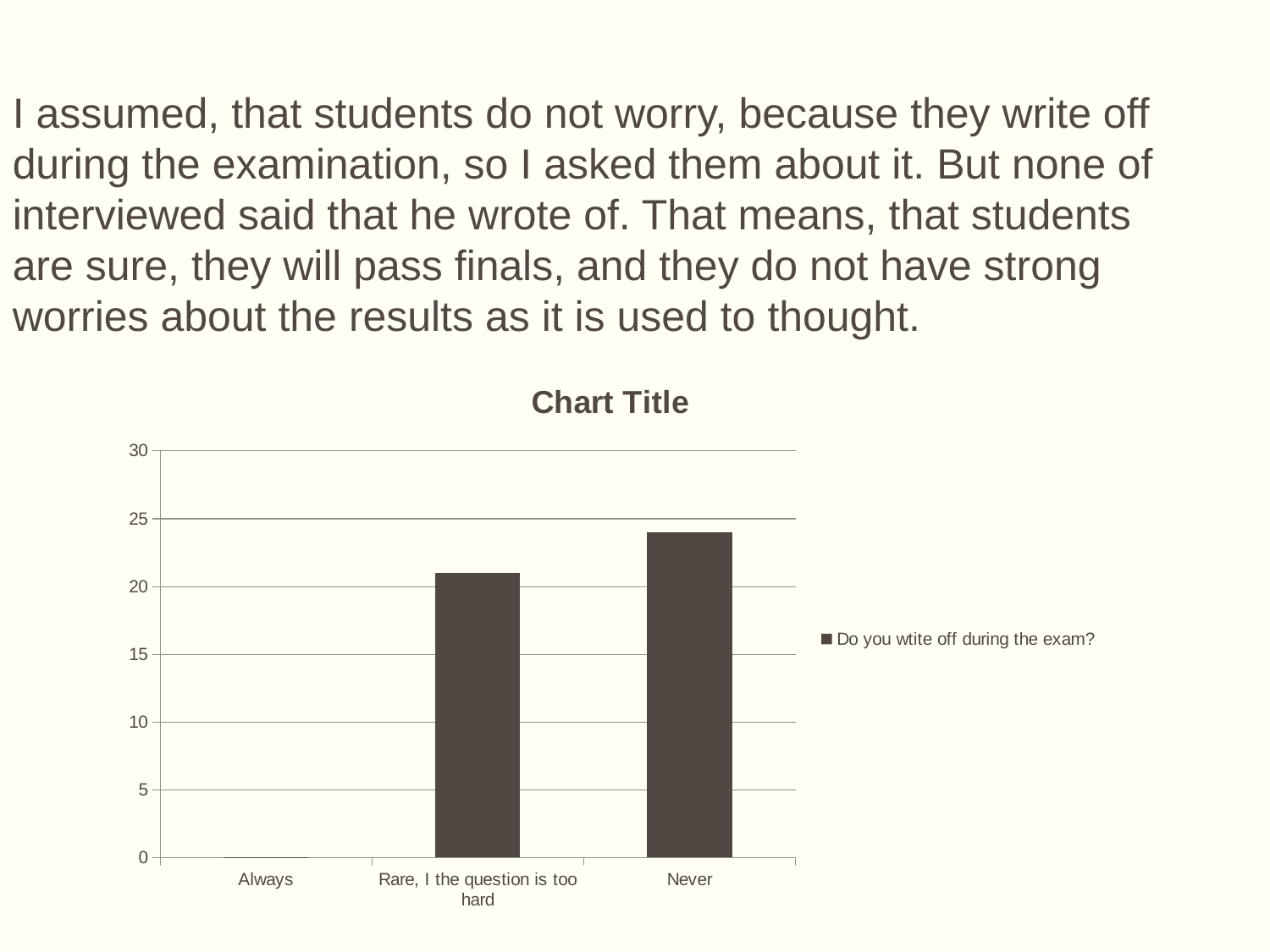

I assumed, that students do not worry, because they write off during the examination, so I asked them about it. But none of interviewed said that he wrote of. That means, that students are sure, they will pass finals, and they do not have strong worries about the results as it is used to thought.

[unsupported chart]